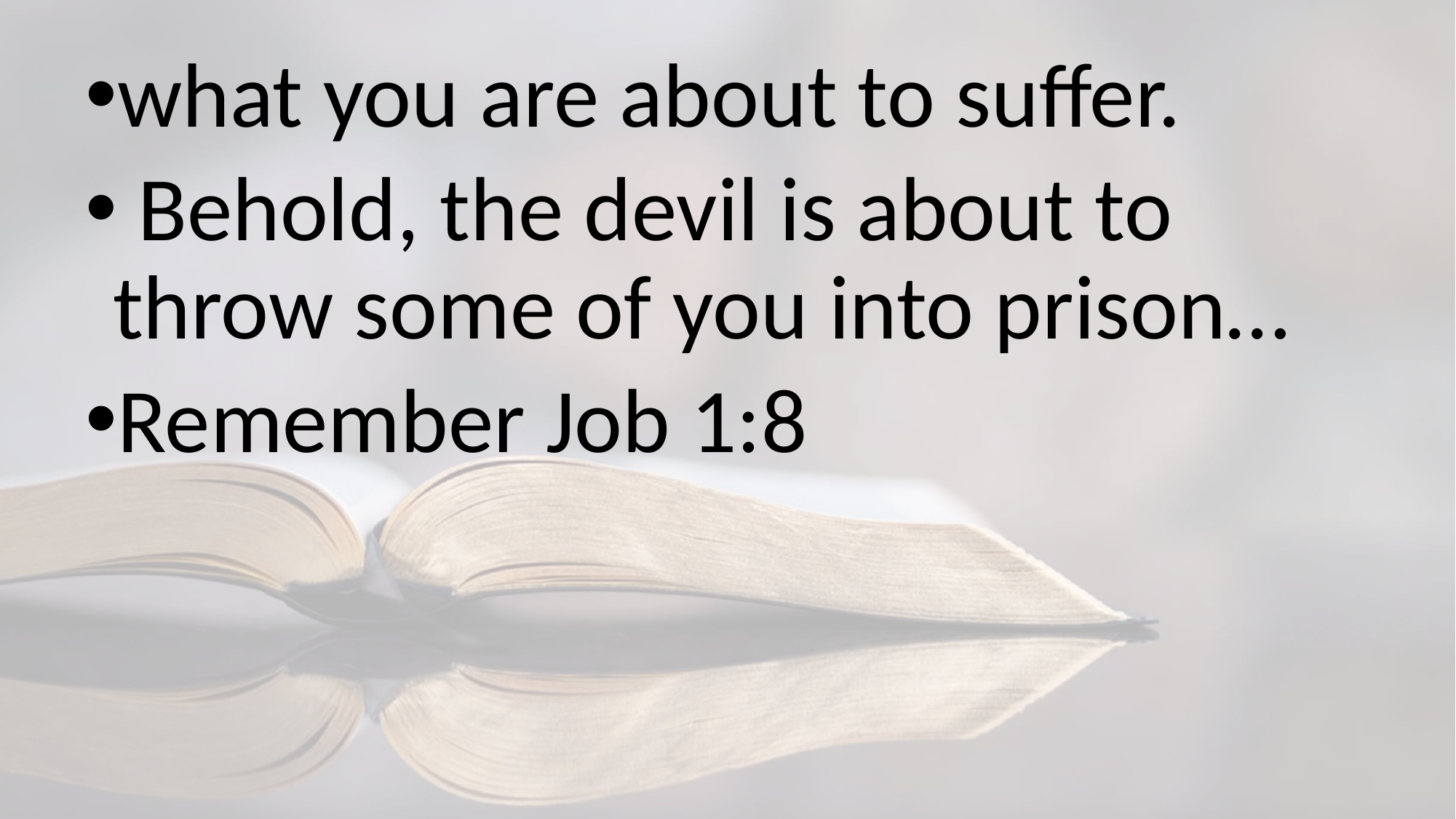

what you are about to suffer.
 Behold, the devil is about to throw some of you into prison…
Remember Job 1:8